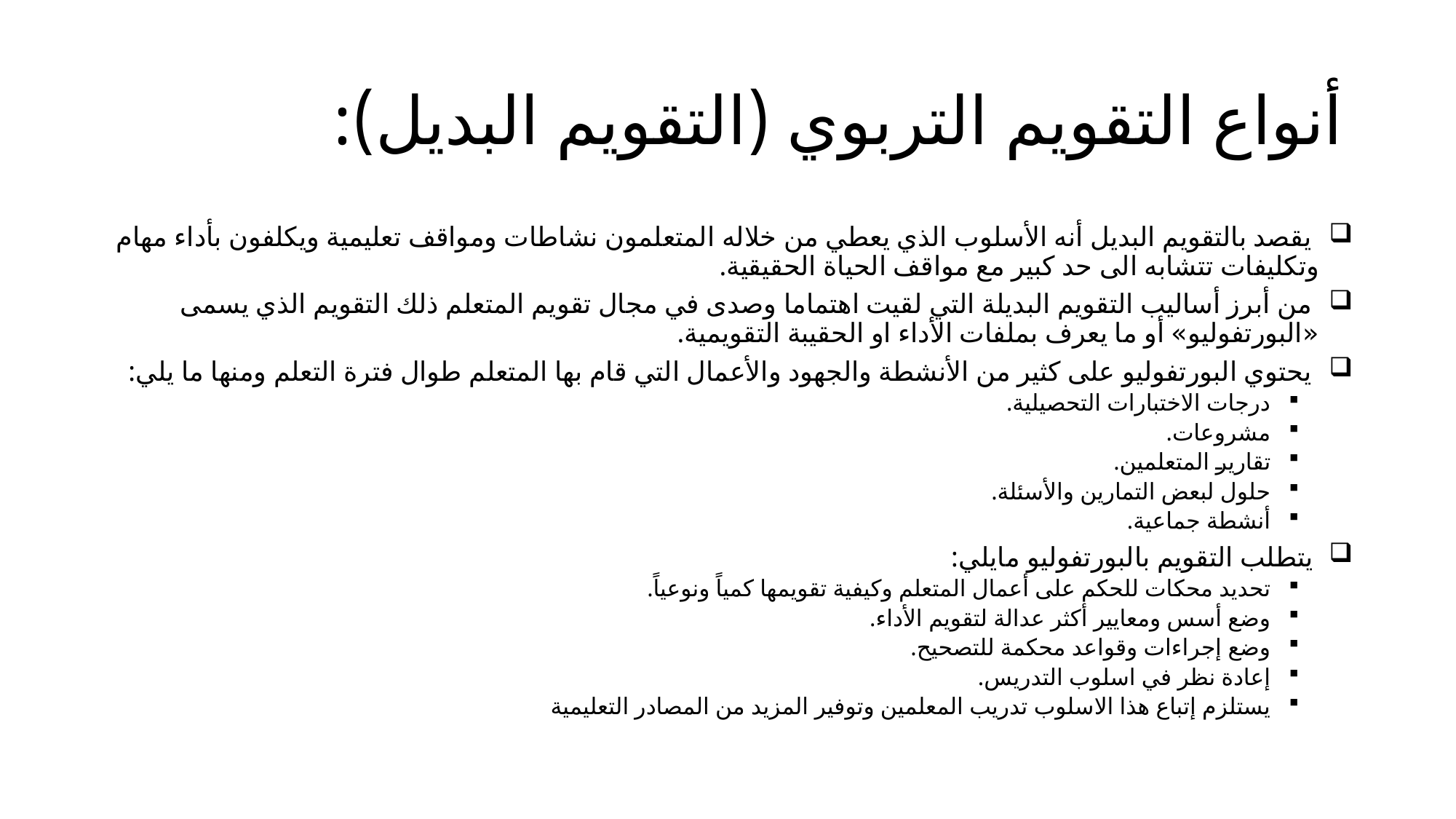

# أنواع التقويم التربوي (التقويم البديل):
 يقصد بالتقويم البديل أنه الأسلوب الذي يعطي من خلاله المتعلمون نشاطات ومواقف تعليمية ويكلفون بأداء مهام وتكليفات تتشابه الى حد كبير مع مواقف الحياة الحقيقية.
 من أبرز أساليب التقويم البديلة التي لقيت اهتماما وصدى في مجال تقويم المتعلم ذلك التقويم الذي يسمى «البورتفوليو» أو ما يعرف بملفات الأداء او الحقيبة التقويمية.
 يحتوي البورتفوليو على كثير من الأنشطة والجهود والأعمال التي قام بها المتعلم طوال فترة التعلم ومنها ما يلي:
درجات الاختبارات التحصيلية.
مشروعات.
تقارير المتعلمين.
حلول لبعض التمارين والأسئلة.
أنشطة جماعية.
 يتطلب التقويم بالبورتفوليو مايلي:
تحديد محكات للحكم على أعمال المتعلم وكيفية تقويمها كمياً ونوعياً.
وضع أسس ومعايير أكثر عدالة لتقويم الأداء.
وضع إجراءات وقواعد محكمة للتصحيح.
إعادة نظر في اسلوب التدريس.
يستلزم إتباع هذا الاسلوب تدريب المعلمين وتوفير المزيد من المصادر التعليمية